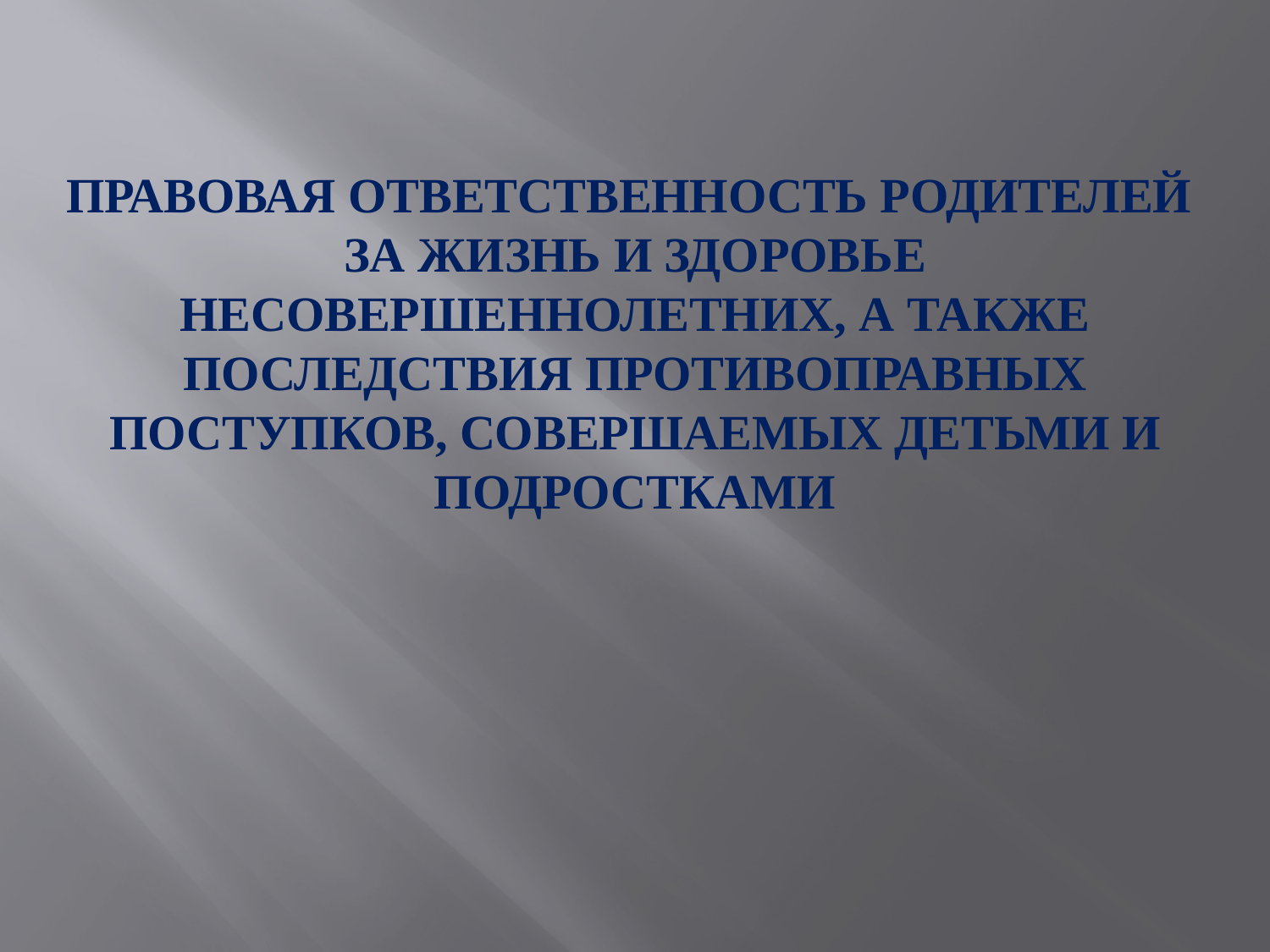

# Правовая ОТВЕТСТВЕННОСТЬ РОДИТЕЛЕЙ за ЖИЗНЬ и Здоровье несовершеннолетних, а также последствия противоправных поступков, совершаемых детьми и подростками